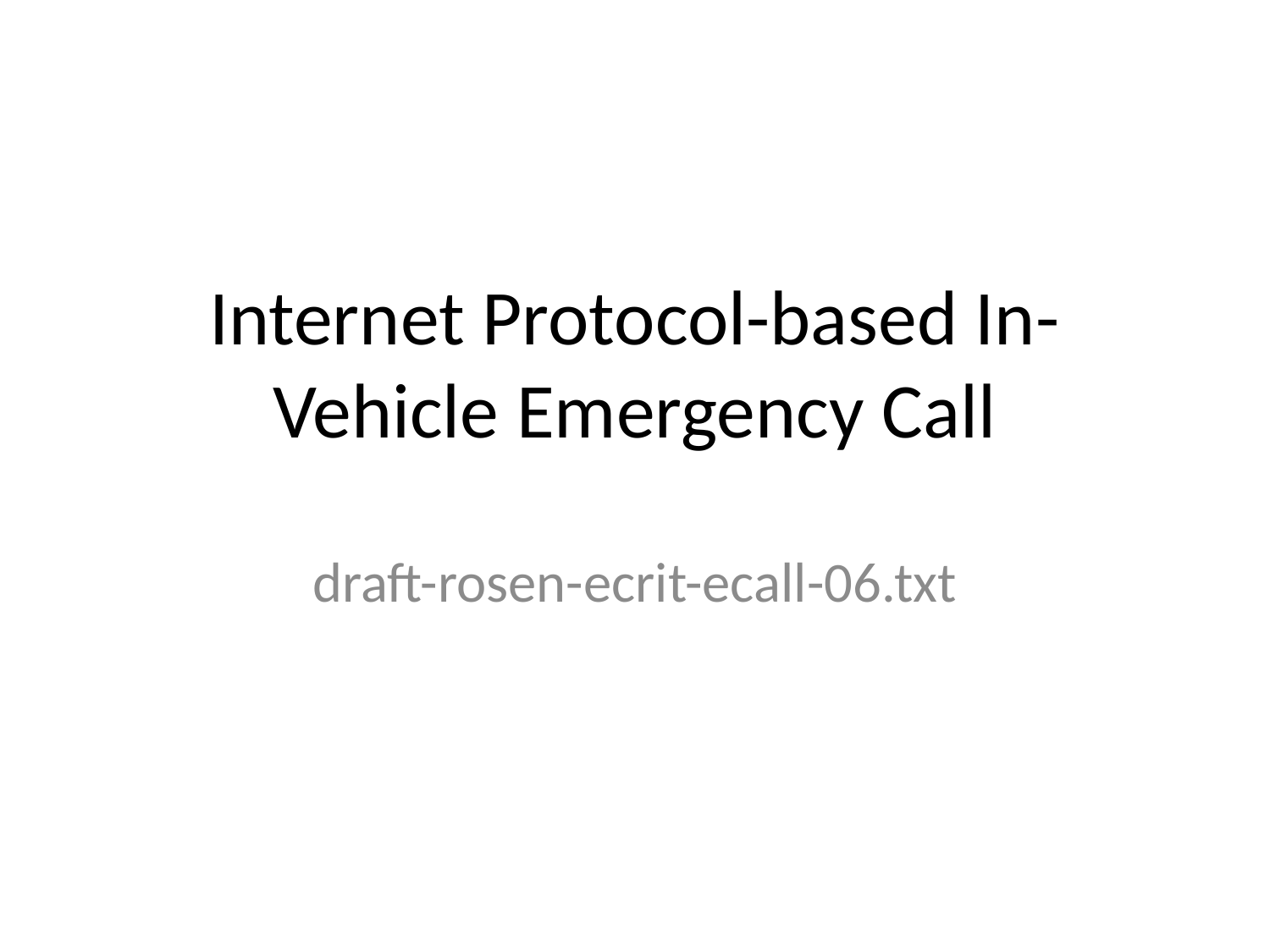

# Internet Protocol-based In-Vehicle Emergency Call
draft-rosen-ecrit-ecall-06.txt